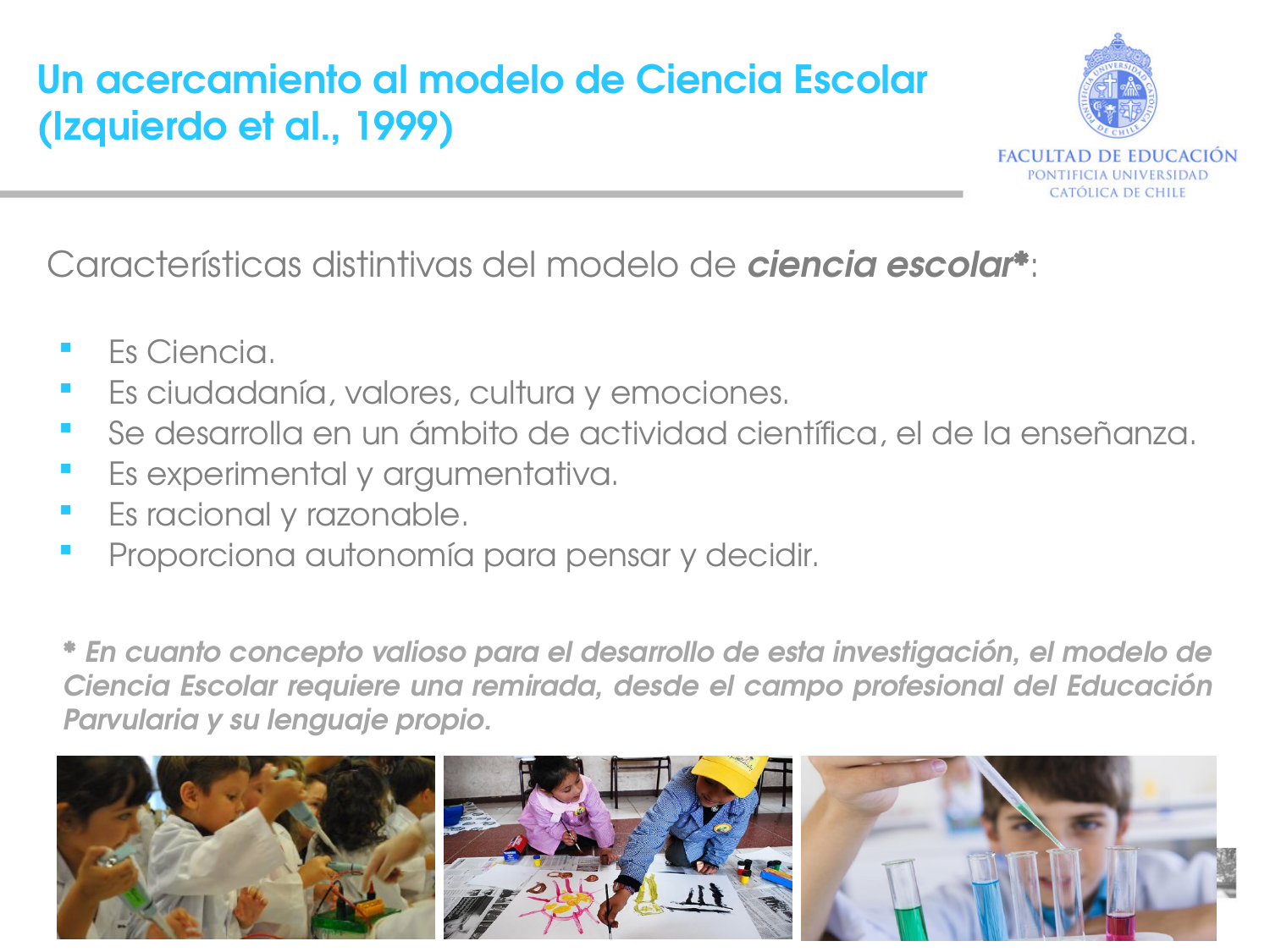

Un acercamiento al modelo de Ciencia Escolar
(Izquierdo et al., 1999)
Características distintivas del modelo de ciencia escolar*:

Es Ciencia.
Es ciudadanía, valores, cultura y emociones.
Se desarrolla en un ámbito de actividad científica, el de la enseñanza.
Es experimental y argumentativa.
Es racional y razonable.
Proporciona autonomía para pensar y decidir.
* En cuanto concepto valioso para el desarrollo de esta investigación, el modelo de Ciencia Escolar requiere una remirada, desde el campo profesional del Educación Parvularia y su lenguaje propio.